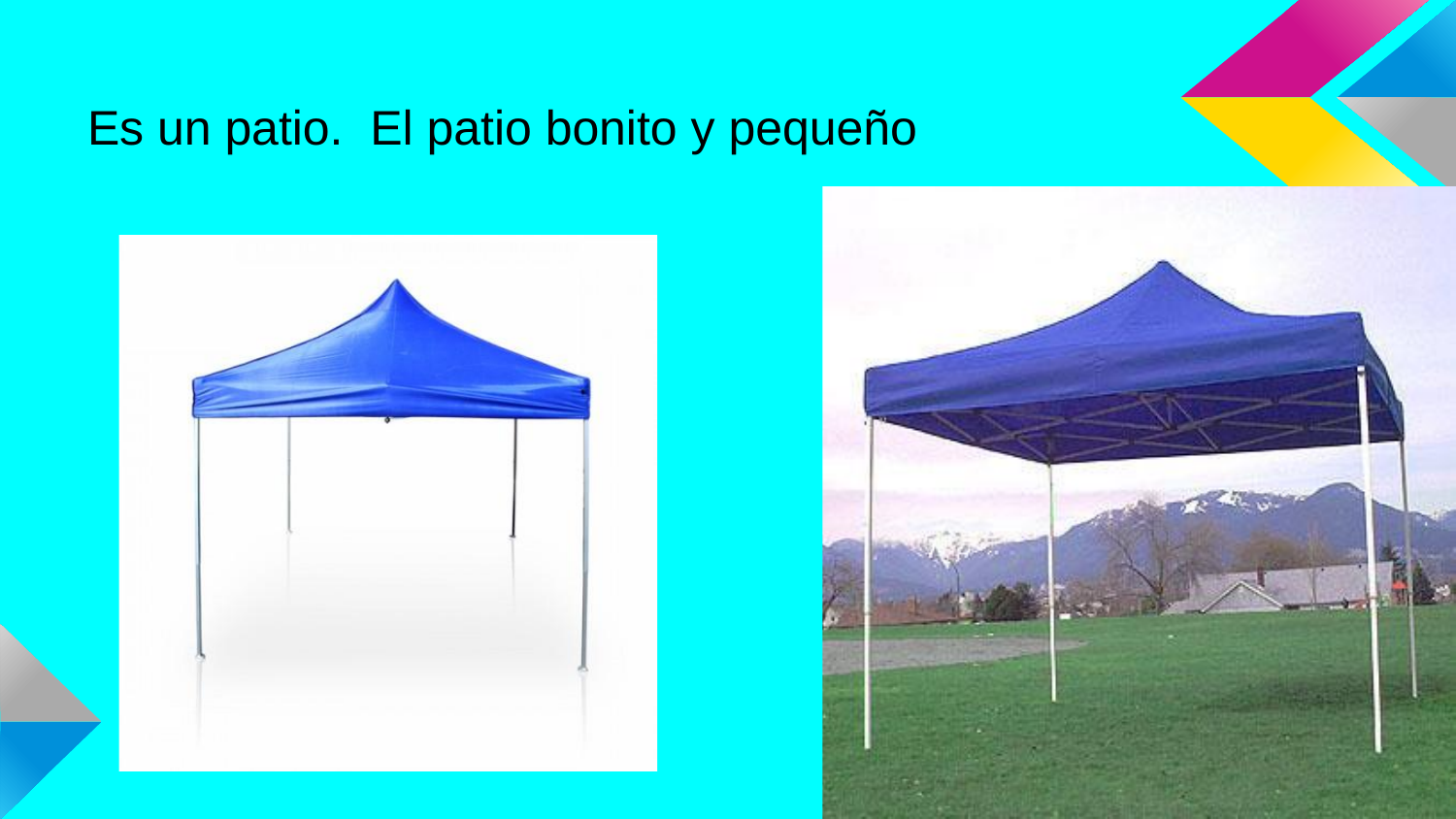

# Es un patio.  El patio bonito y pequeño